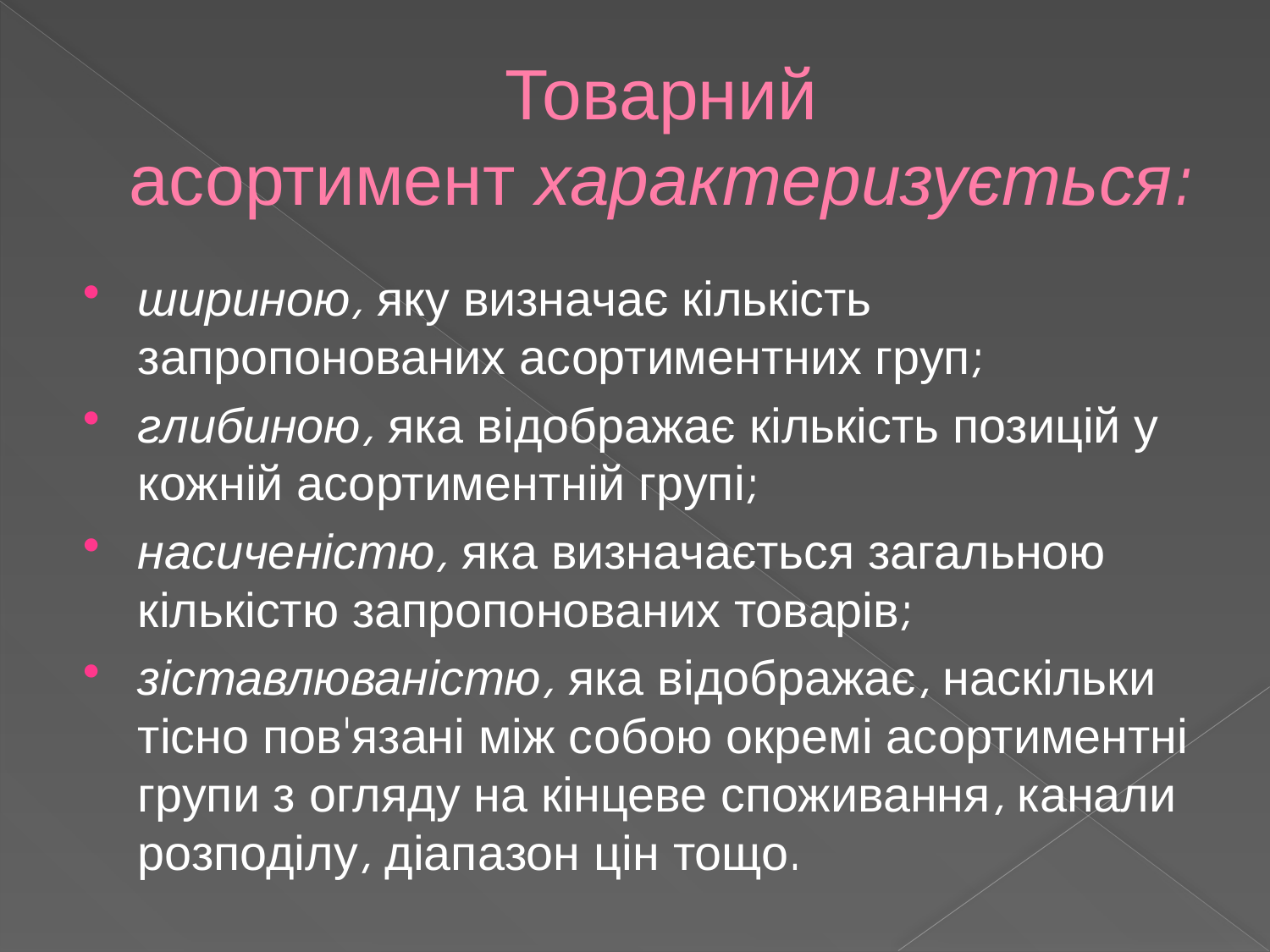

# Товарний асортимент характеризується:
шириною, яку визначає кількість запропонованих асортиментних груп;
глибиною, яка відображає кількість позицій у кожній асортиментній групі;
насиченістю, яка визначається загальною кількістю запропонованих товарів;
зіставлюваністю, яка відображає, наскільки тісно пов'язані між собою окремі асортиментні групи з огляду на кінцеве споживання, канали розподілу, діапа­зон цін тощо.